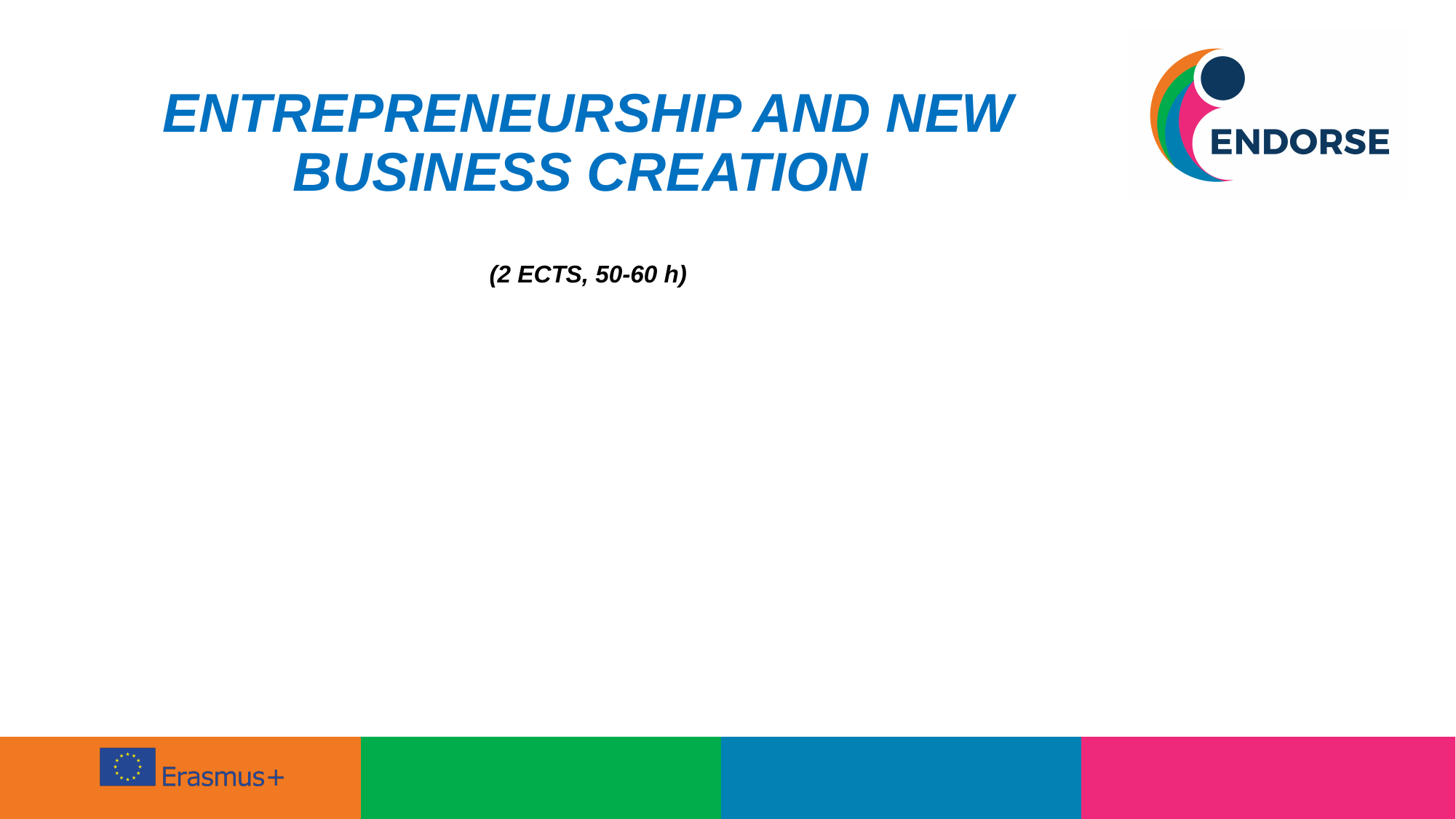

# Entrepreneurship and New business creation (2 ECTS, 50-60 h)